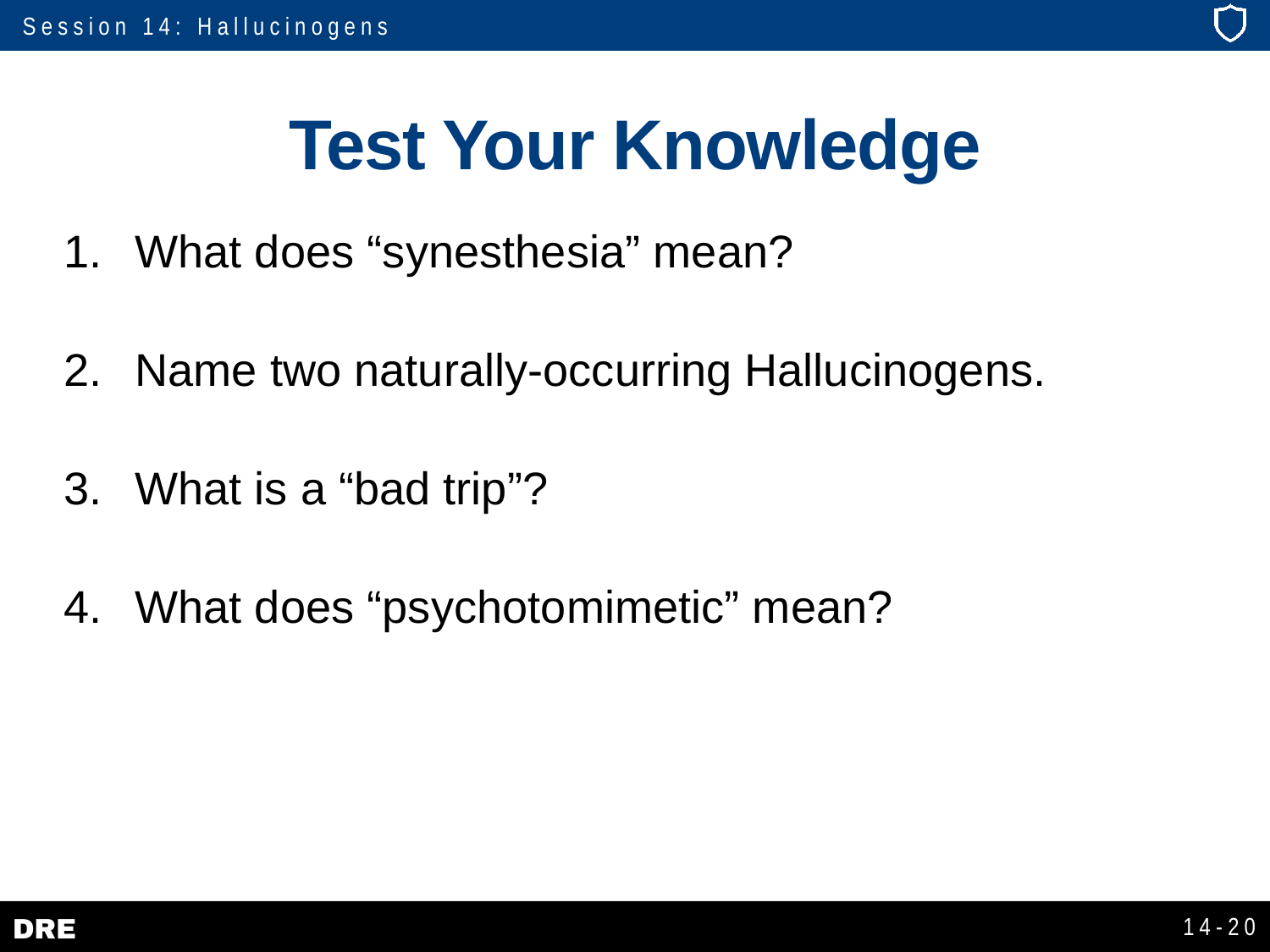

# Test Your Knowledge
What does “synesthesia” mean?
Name two naturally-occurring Hallucinogens.
What is a “bad trip”?
What does “psychotomimetic” mean?
14-20